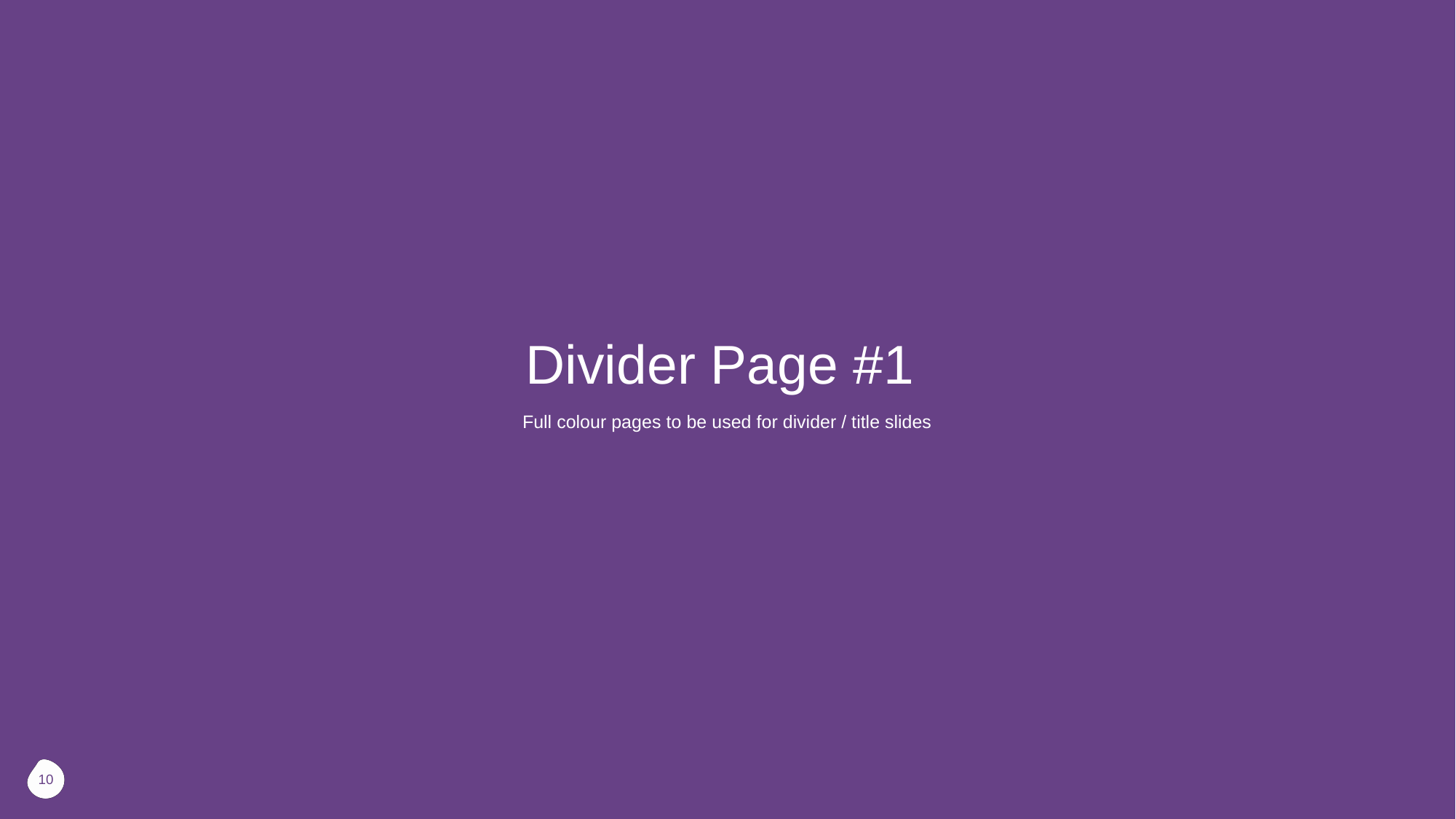

Divider Page #1
Full colour pages to be used for divider / title slides